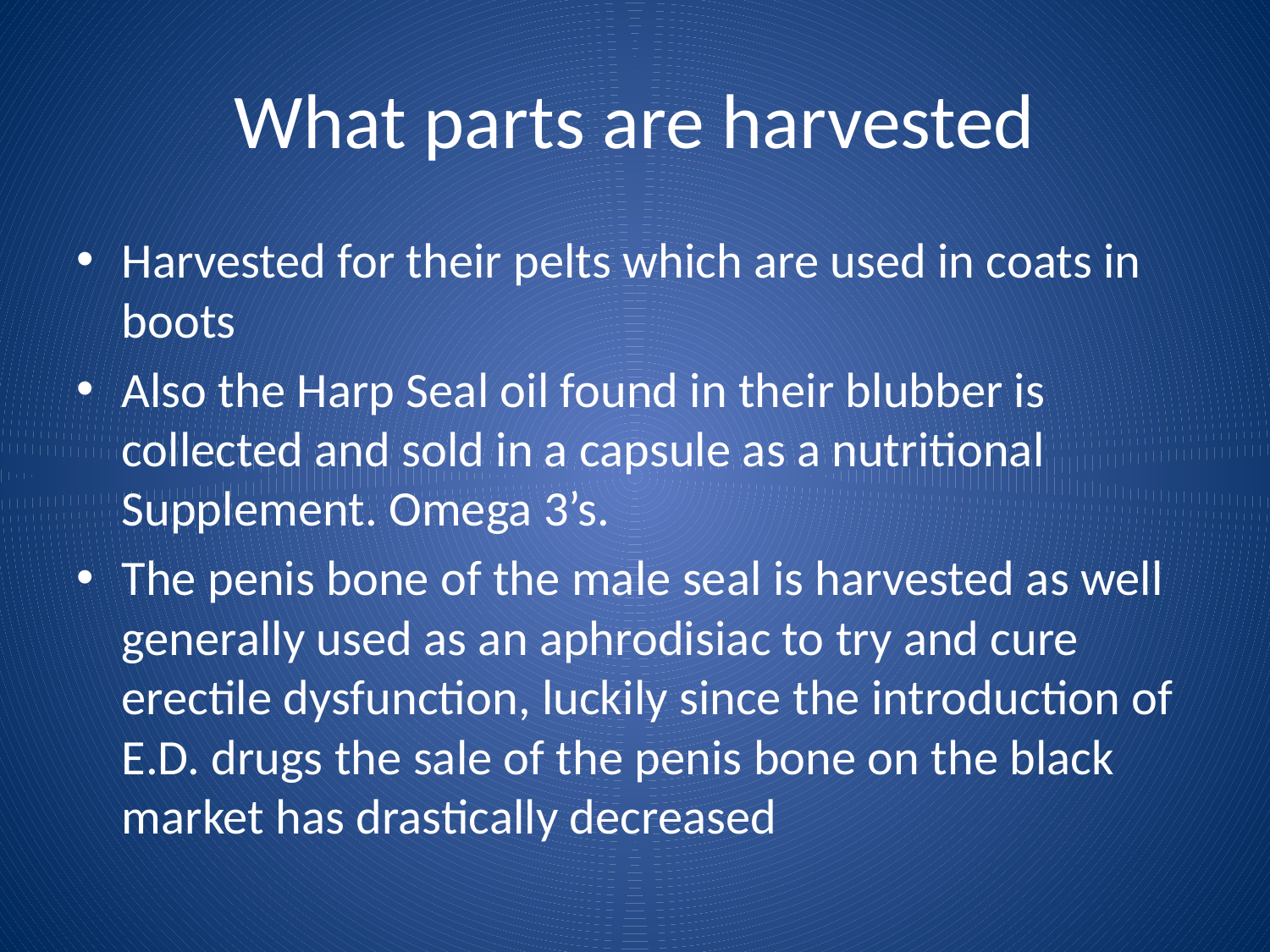

# What parts are harvested
Harvested for their pelts which are used in coats in boots
Also the Harp Seal oil found in their blubber is collected and sold in a capsule as a nutritional Supplement. Omega 3’s.
The penis bone of the male seal is harvested as well generally used as an aphrodisiac to try and cure erectile dysfunction, luckily since the introduction of E.D. drugs the sale of the penis bone on the black market has drastically decreased